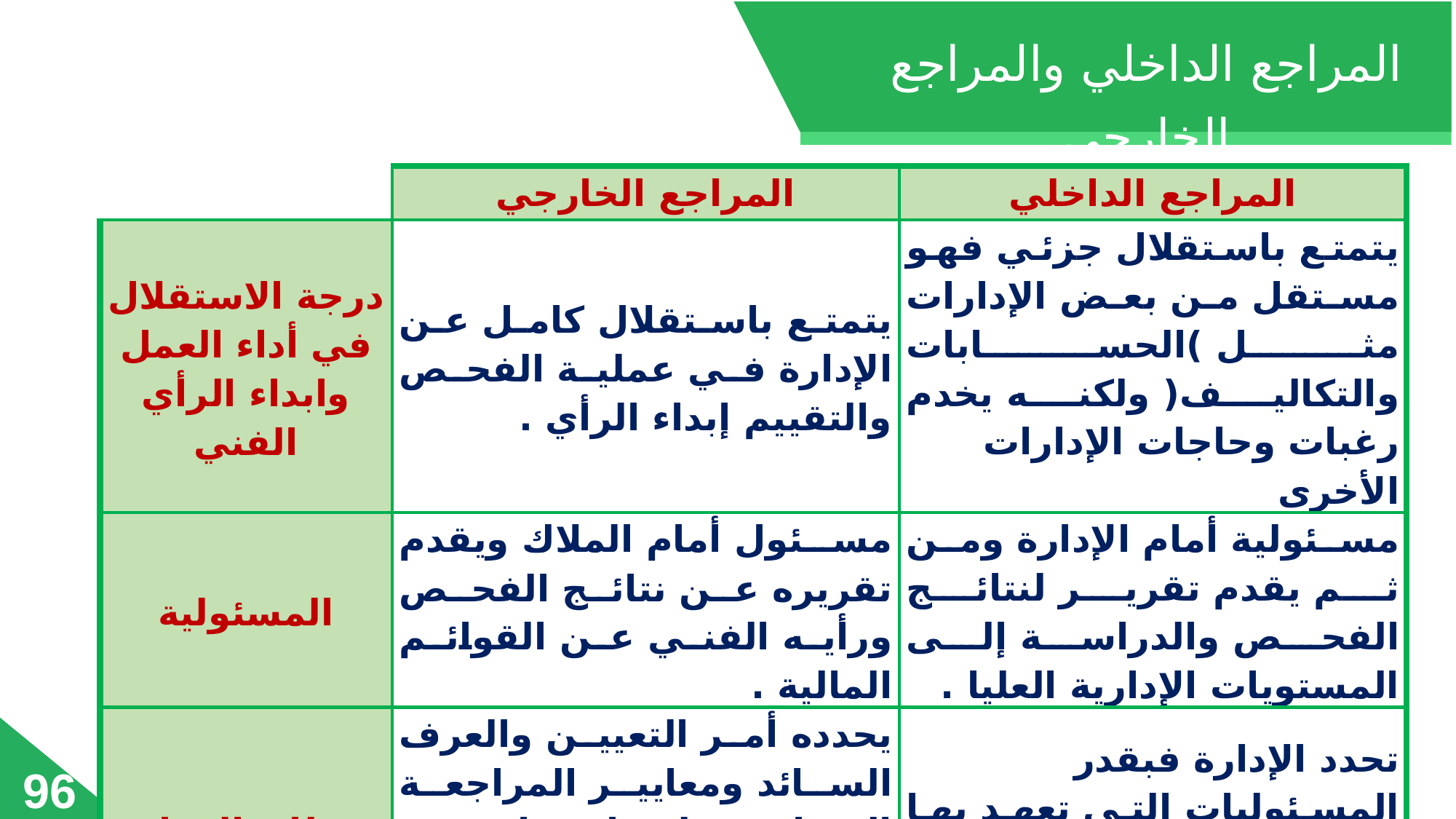

المراجع الداخلي والمراجع الخارجي
|  | المراجع الخارجي | المراجع الداخلي |
| --- | --- | --- |
| درجة الاستقلال في أداء العمل وابداء الرأي الفني | يتمتع باستقلال كامل عن الإدارة في عملية الفحص والتقييم إبداء الرأي . | يتمتع باستقلال جزئي فهو مستقل من بعض الإدارات مثل )الحسابات والتكاليف( ولكنه يخدم رغبات وحاجات الإدارات الأخرى |
| المسئولية | مسئول أمام الملاك ويقدم تقريره عن نتائج الفحص ورأيه الفني عن القوائم المالية . | مسئولية أمام الإدارة ومن ثم يقدم تقرير لنتائج الفحص والدراسة إلى المستويات الإدارية العليا . |
| نطاق العمل | يحدده أمر التعيين والعرف السائد ومعايير المراجعة المتعارف عليها وما نصت عليه القوانين المنظمة لأعمال المراجعة الخارجية . | تحدد الإدارة فبقدر المسئوليات التي تعهد بها الإدارة للمراجع الداخلي يكون نطاق عمله . |
| توقيت الأداء | يتم الفحص غالبا مرة واحدة في نهاية السنة المالية وقد تكون في بعض الأحيان على فترات متقطعه خلال السنة . | يتم الفحص بصورة مستمرة على مدار أيام السنة . |
96